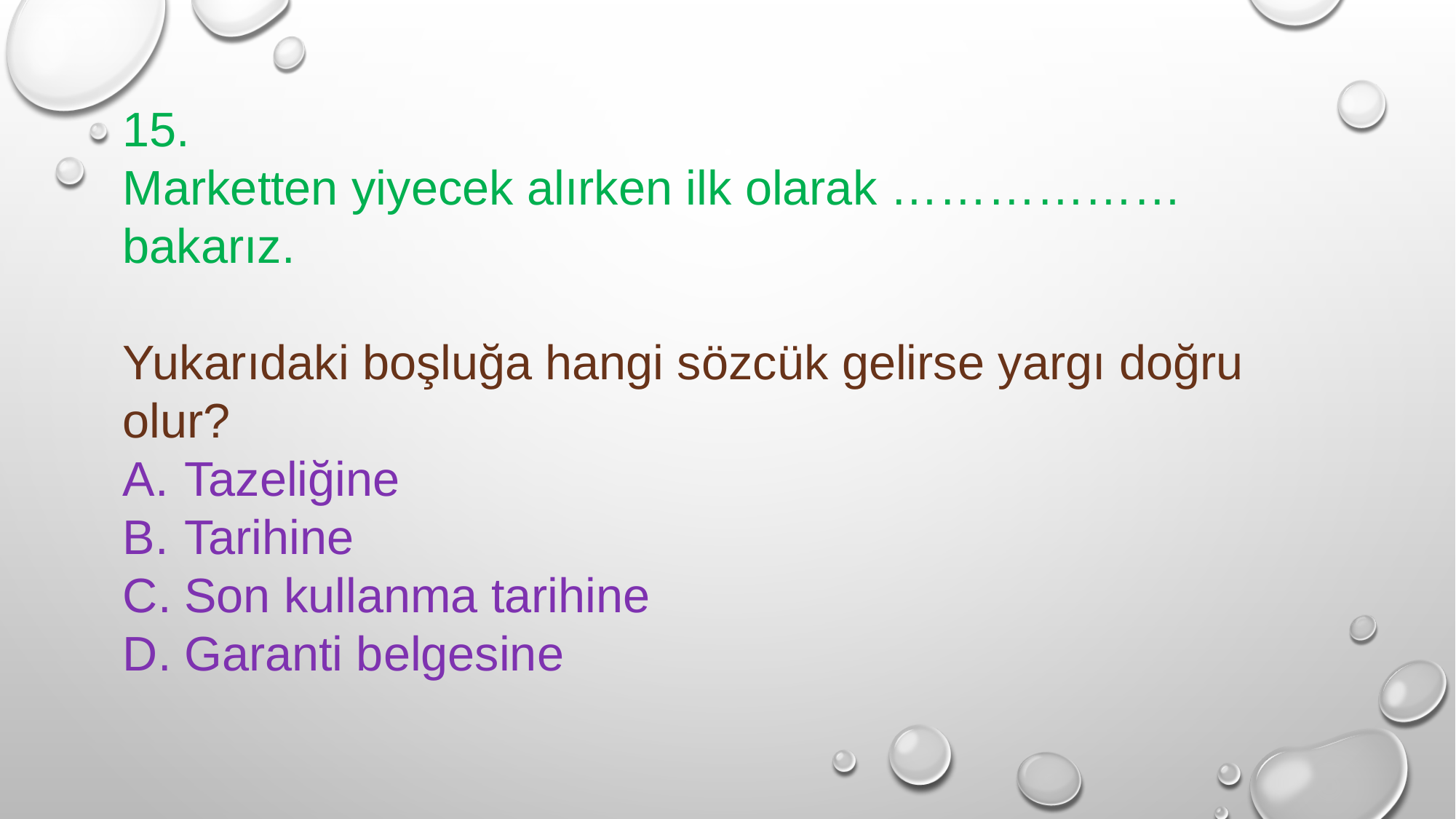

15.
Marketten yiyecek alırken ilk olarak ……………… bakarız.

Yukarıdaki boşluğa hangi sözcük gelirse yargı doğru olur?
Tazeliğine
Tarihine
Son kullanma tarihine
Garanti belgesine